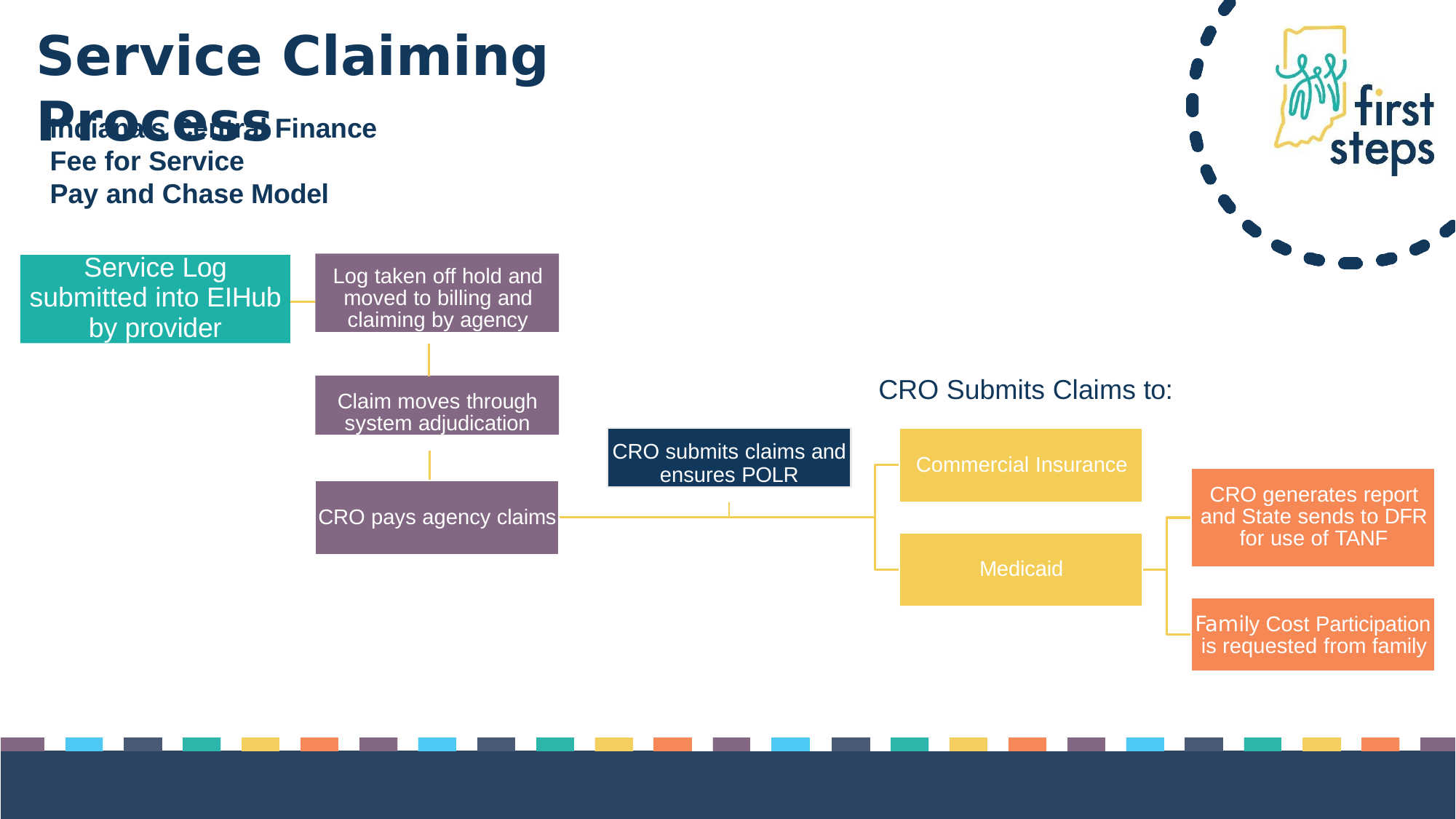

# Service Claiming Process
Indiana’s Central Finance Fee for Service
Pay and Chase Model
Log taken off hold and moved to billing and claiming by agency
Service Log
submitted into EIHub
by provider

CRO Submits Claims to:
Claim moves through system adjudication

CRO submits claims and
ensures POLR
Commercial Insurance

CRO generates report and State sends to DFR for use of TANF
CRO pays agency claims

Medicaid

Family Cost Participation is requested from family